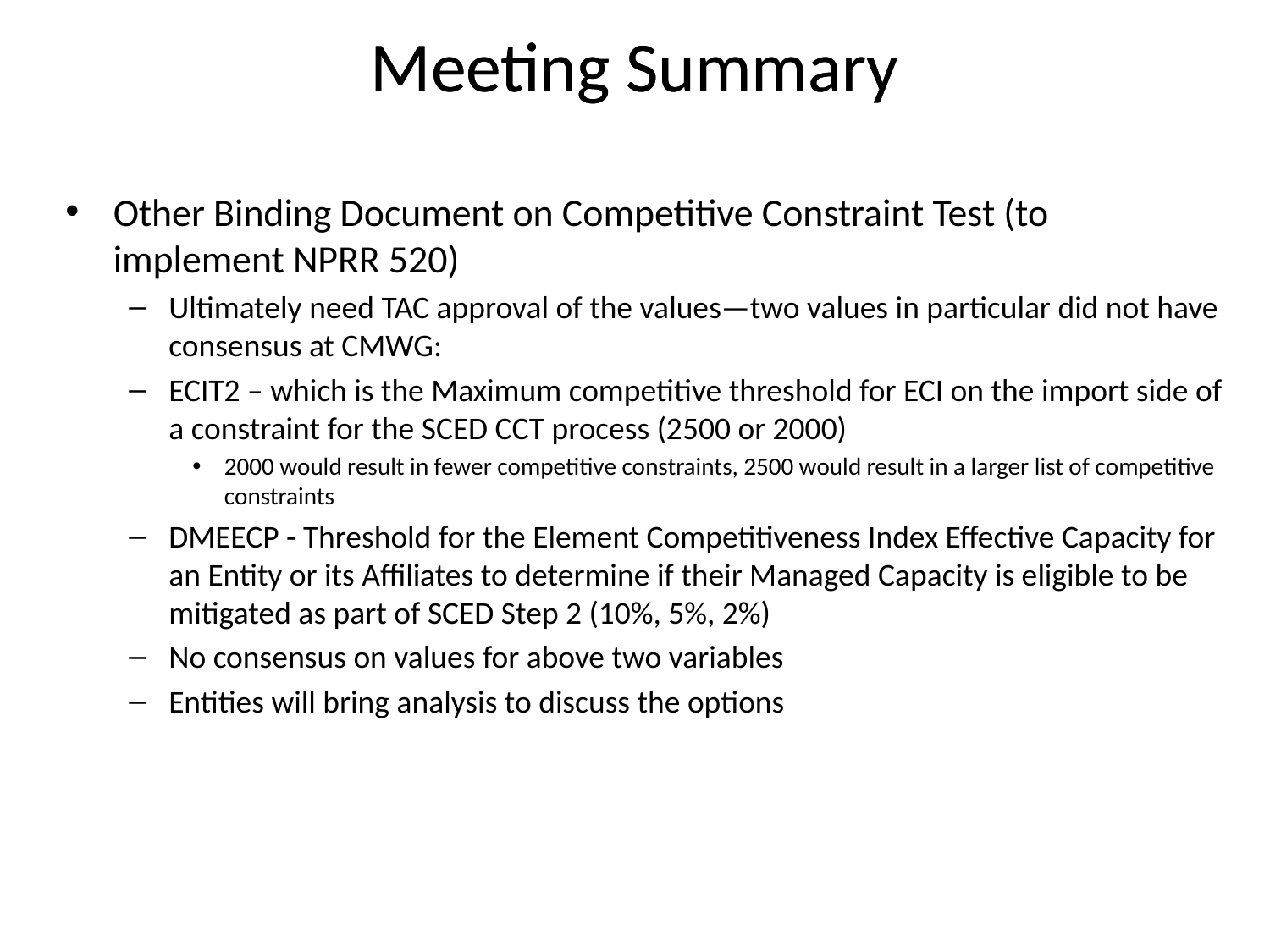

# Meeting Summary
Meeting Summary

Other Binding Document on Competitive Constraint Test (to implement NPRR 520)
Ultimately need TAC approval of the values—two values in particular did not have consensus at CMWG:
ECIT2 – which is the Maximum competitive threshold for ECI on the import side of a constraint for the SCED CCT process (2500 or 2000)
2000 would result in fewer competitive constraints, 2500 would result in a larger list of competitive constraints
DMEECP - Threshold for the Element Competitiveness Index Effective Capacity for an Entity or its Affiliates to determine if their Managed Capacity is eligible to be mitigated as part of SCED Step 2 (10%, 5%, 2%)
No consensus on values for above two variables
Entities will bring analysis to discuss the options